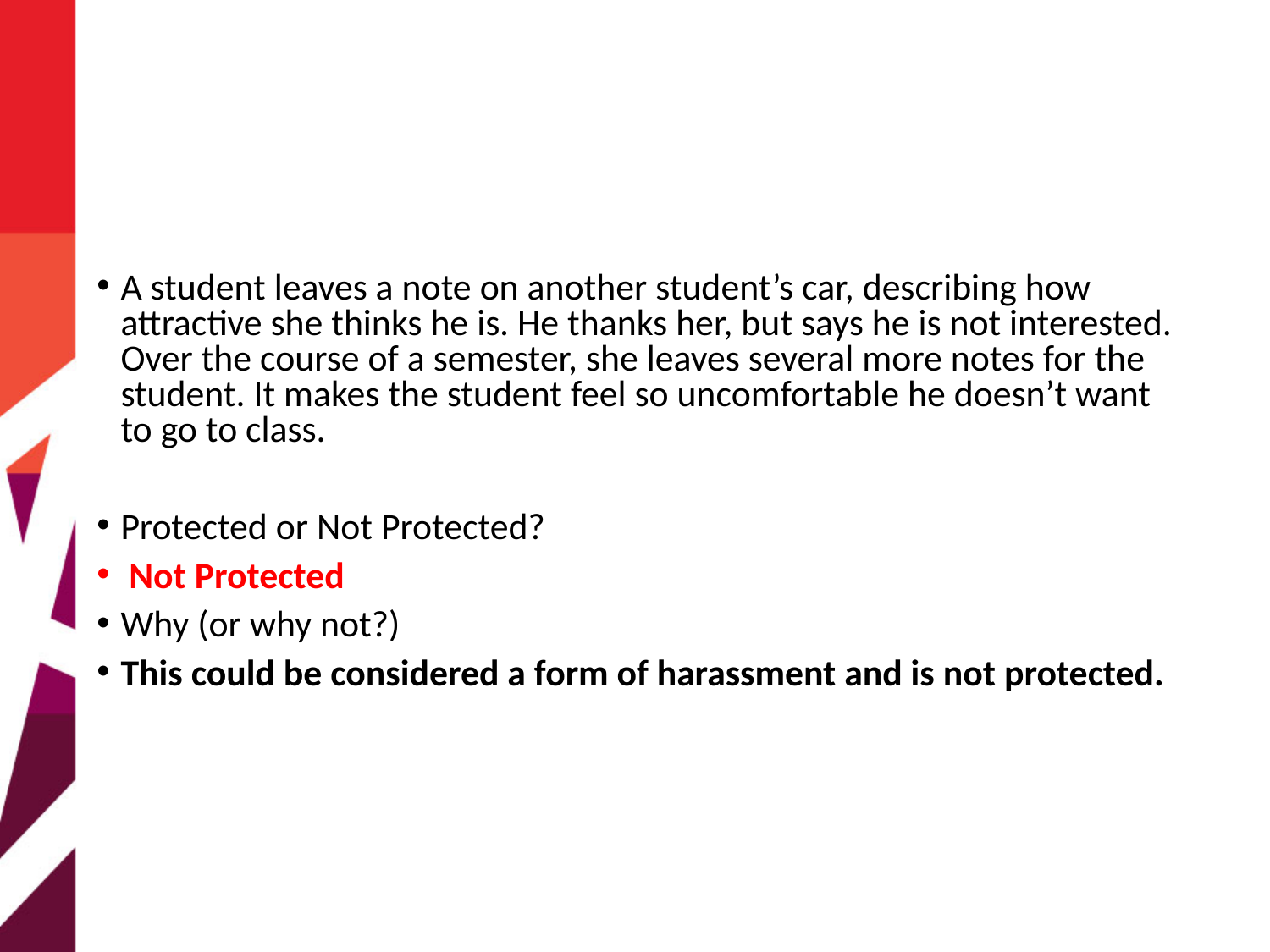

#
A student leaves a note on another student’s car, describing how attractive she thinks he is. He thanks her, but says he is not interested. Over the course of a semester, she leaves several more notes for the student. It makes the student feel so uncomfortable he doesn’t want to go to class.

Protected or Not Protected?
 Not Protected
Why (or why not?)
This could be considered a form of harassment and is not protected.